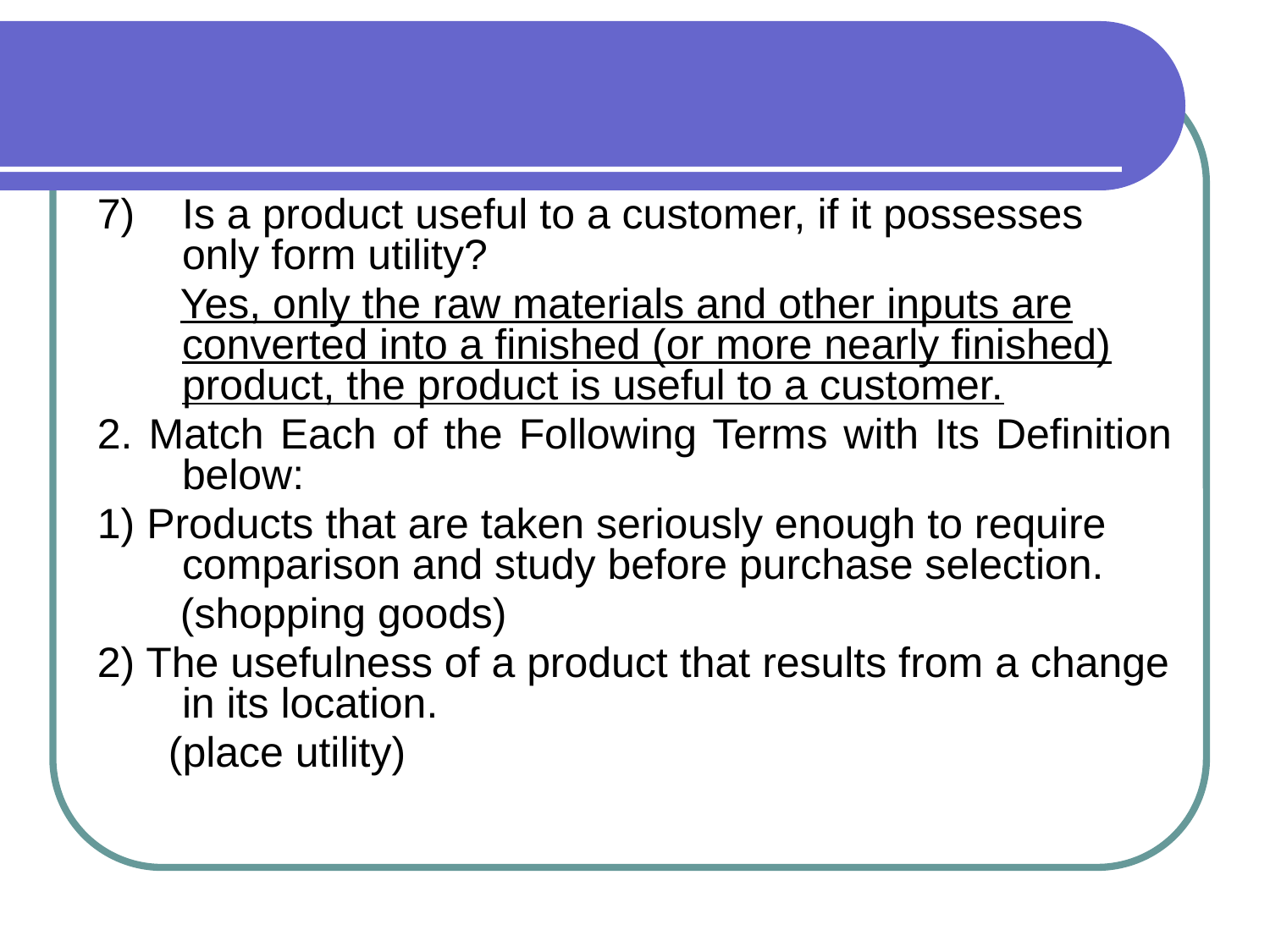

#
7)    Is a product useful to a customer, if it possesses only form utility?
       Yes, only the raw materials and other inputs are converted into a finished (or more nearly finished) product, the product is useful to a customer.
2. Match Each of the Following Terms with Its Definition below:
1) Products that are taken seriously enough to require comparison and study before purchase selection.
       (shopping goods)
2) The usefulness of a product that results from a change in its location.
      (place utility)